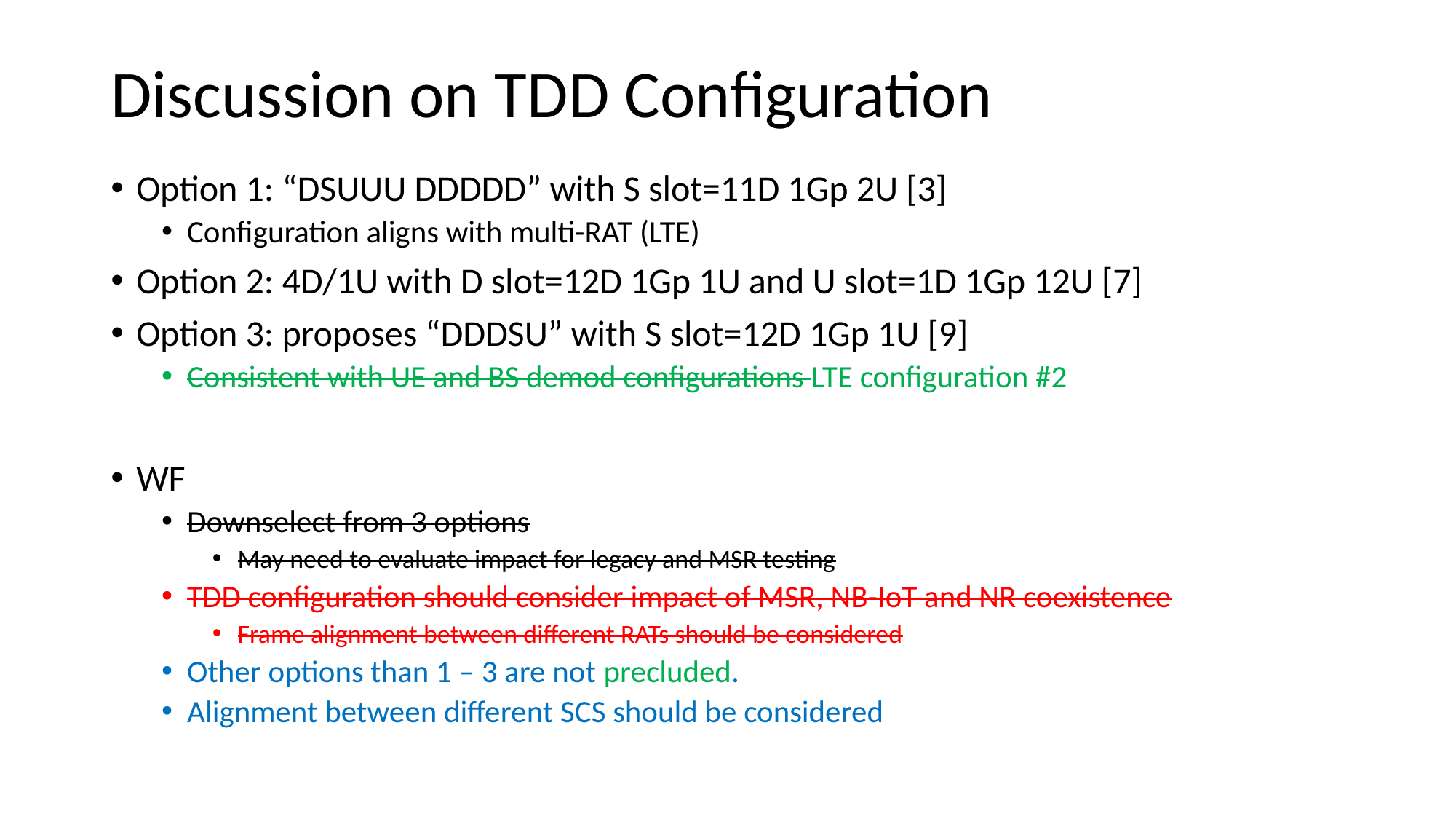

# Discussion on TDD Configuration
Option 1: “DSUUU DDDDD” with S slot=11D 1Gp 2U [3]
Configuration aligns with multi-RAT (LTE)
Option 2: 4D/1U with D slot=12D 1Gp 1U and U slot=1D 1Gp 12U [7]
Option 3: proposes “DDDSU” with S slot=12D 1Gp 1U [9]
Consistent with UE and BS demod configurations LTE configuration #2

WF
Downselect from 3 options
May need to evaluate impact for legacy and MSR testing
TDD configuration should consider impact of MSR, NB-IoT and NR coexistence
Frame alignment between different RATs should be considered
Other options than 1 – 3 are not precluded.
Alignment between different SCS should be considered